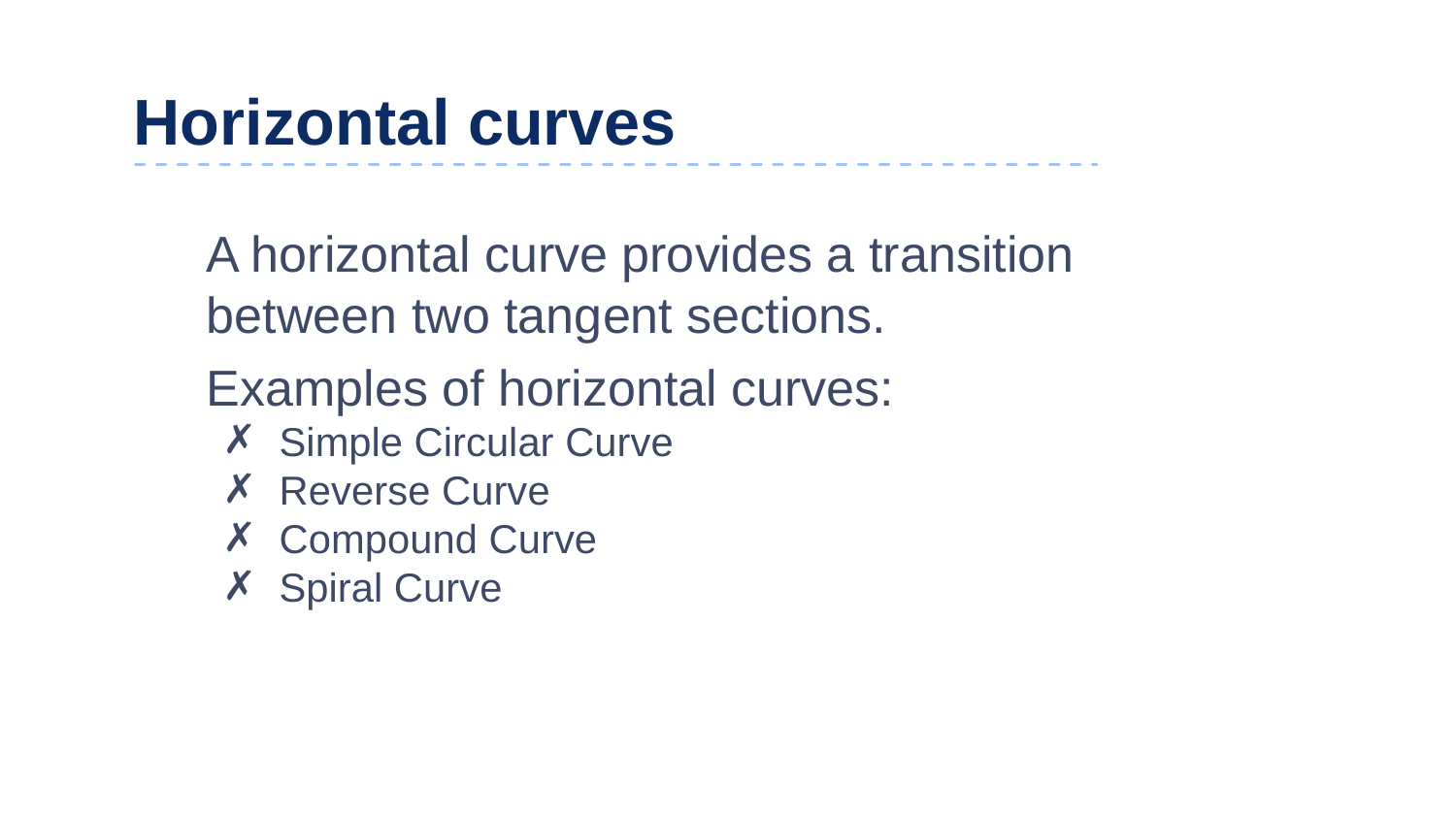

# Horizontal curves
A horizontal curve provides a transition between two tangent sections.
Examples of horizontal curves:
Simple Circular Curve
Reverse Curve
Compound Curve
Spiral Curve